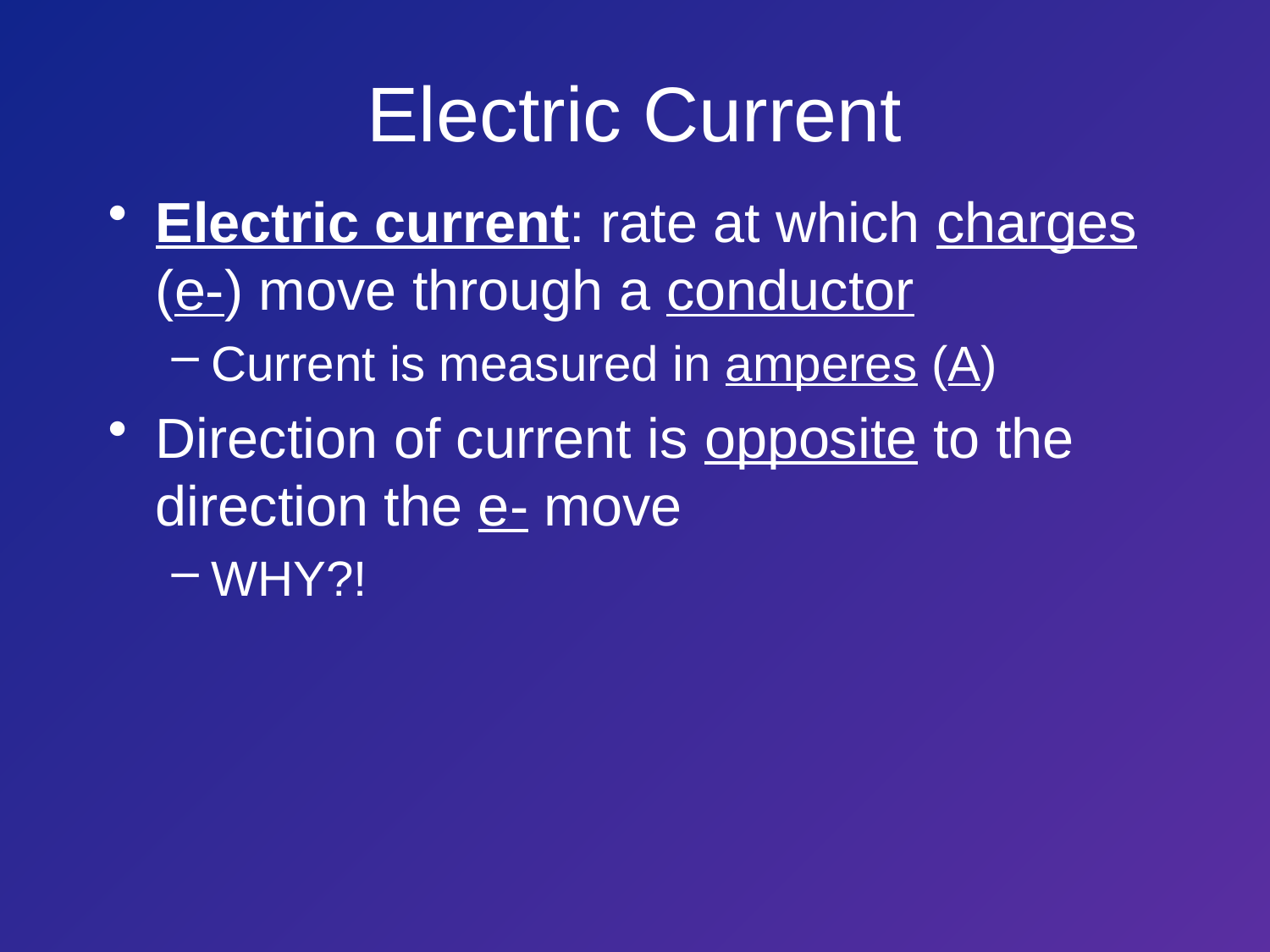

# Electric Current
Electric current: rate at which charges (e-) move through a conductor
Current is measured in amperes (A)
Direction of current is opposite to the direction the e- move
WHY?!